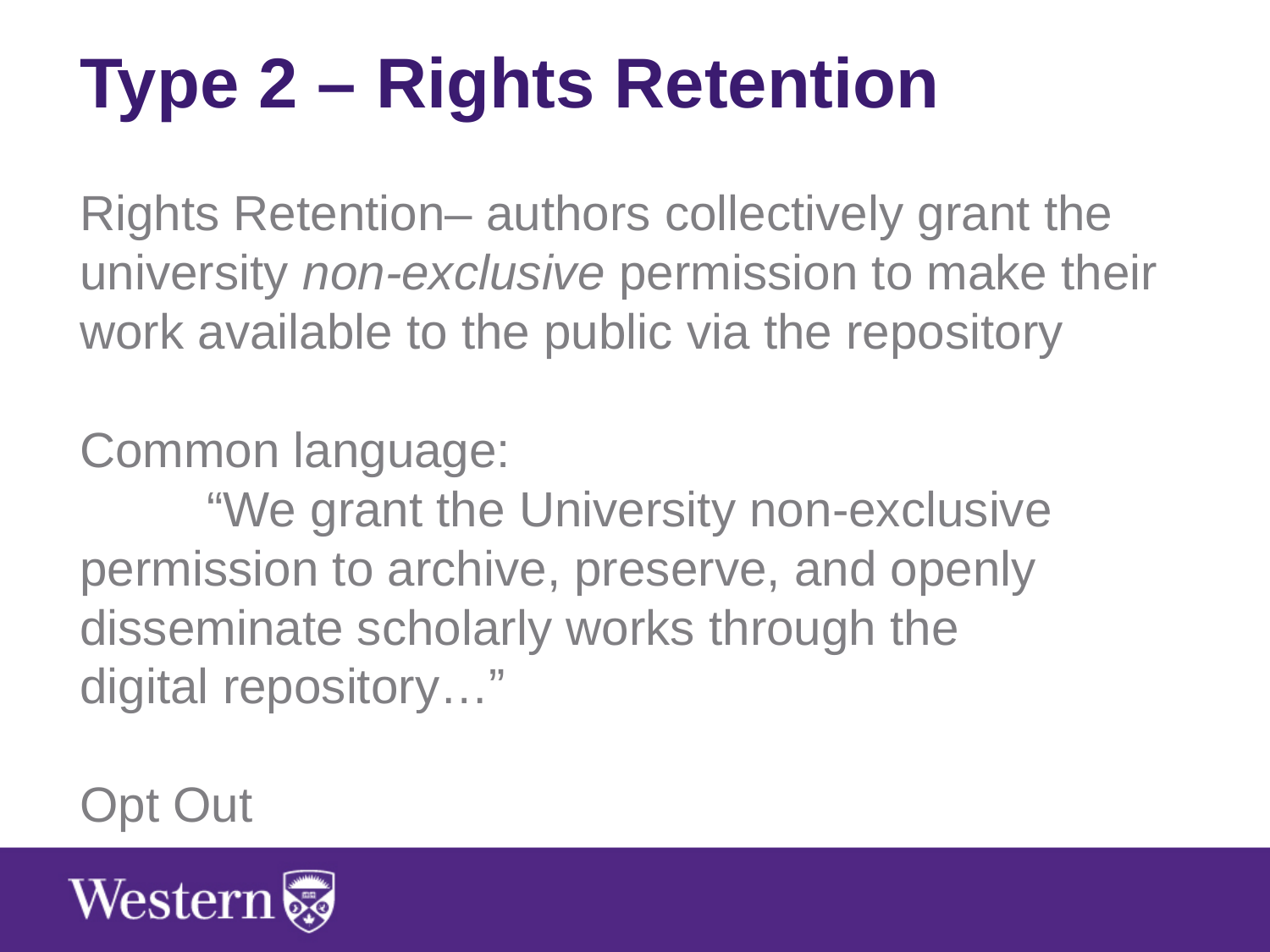

Type 2 – Rights Retention

Rights Retention– authors collectively grant the university non-exclusive permission to make their work available to the public via the repository

Common language:
	“We grant the University non-exclusive 	permission to archive, preserve, and openly 	disseminate scholarly works through the 	digital repository…”

Opt Out